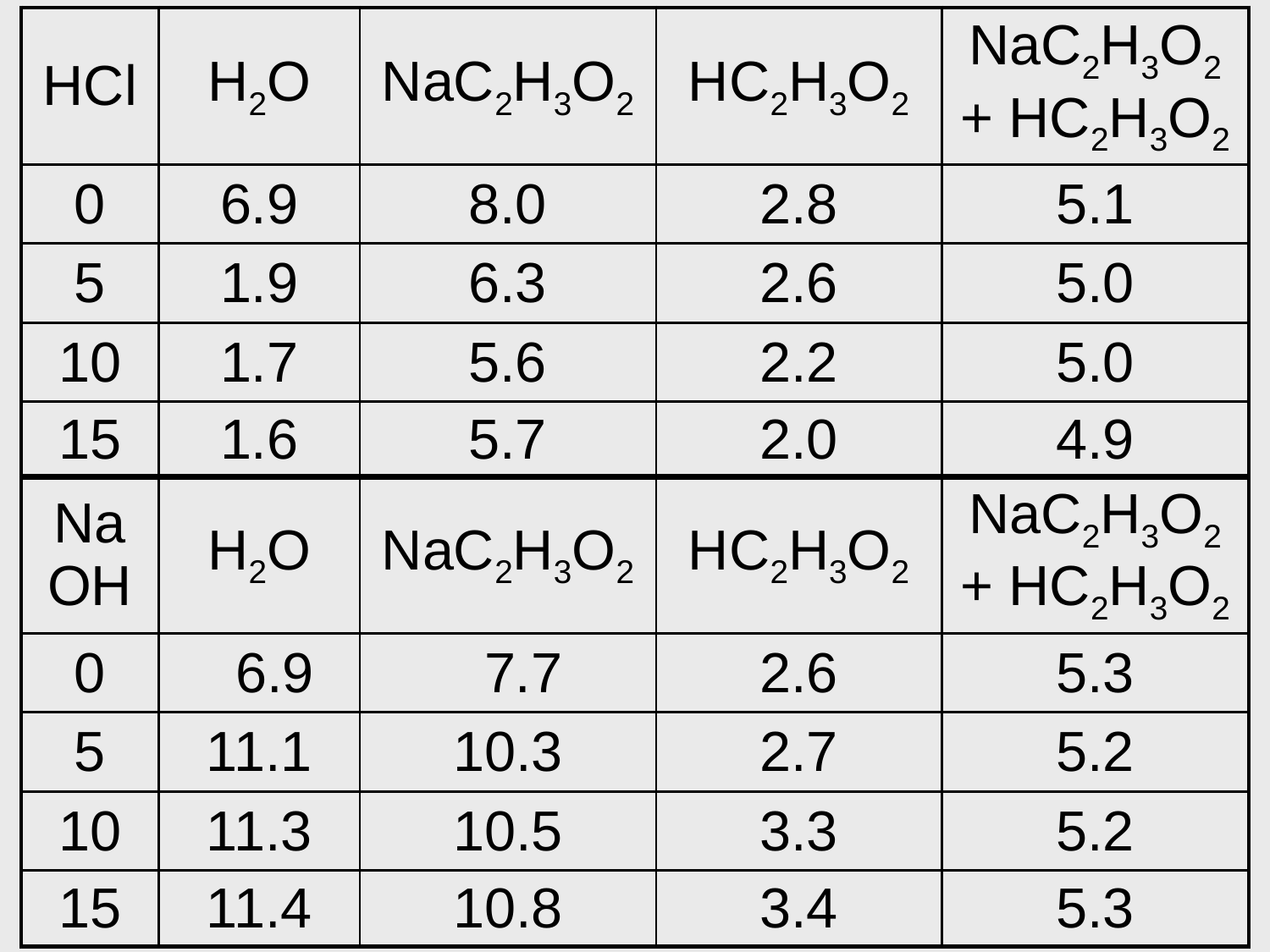

| HCl | H2O | NaC2H3O2 | HC2H3O2 | NaC2H3O2 + HC2H3O2 |
| --- | --- | --- | --- | --- |
| 0 | 6.9 | 8.0 | 2.8 | 5.1 |
| 5 | 1.9 | 6.3 | 2.6 | 5.0 |
| 10 | 1.7 | 5.6 | 2.2 | 5.0 |
| 15 | 1.6 | 5.7 | 2.0 | 4.9 |
| NaOH | H2O | NaC2H3O2 | HC2H3O2 | NaC2H3O2 + HC2H3O2 |
| --- | --- | --- | --- | --- |
| 0 | 6.9 | 7.7 | 2.6 | 5.3 |
| 5 | 11.1 | 10.3 | 2.7 | 5.2 |
| 10 | 11.3 | 10.5 | 3.3 | 5.2 |
| 15 | 11.4 | 10.8 | 3.4 | 5.3 |